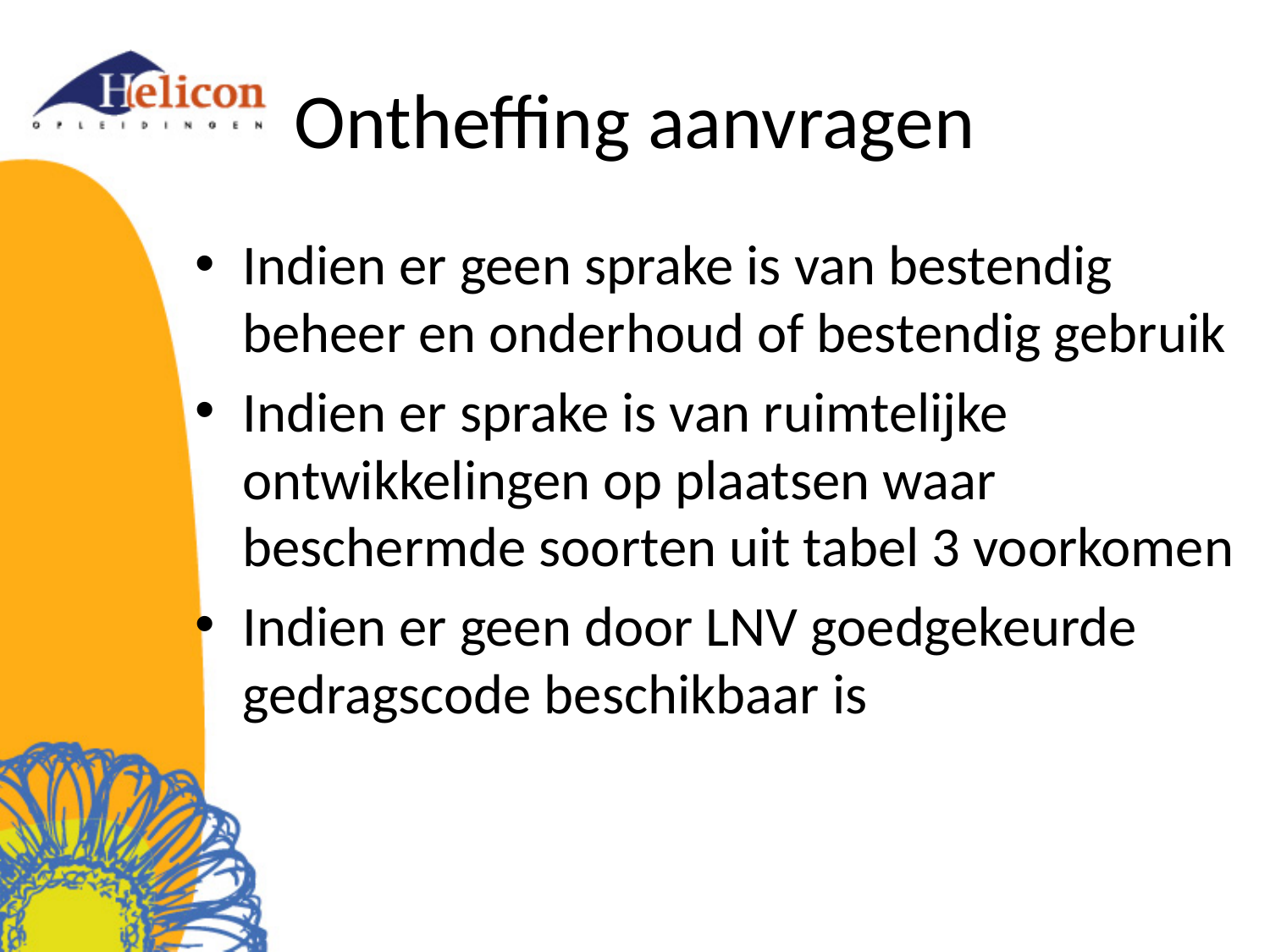

# Ontheffing aanvragen
Indien er geen sprake is van bestendig beheer en onderhoud of bestendig gebruik
Indien er sprake is van ruimtelijke ontwikkelingen op plaatsen waar beschermde soorten uit tabel 3 voorkomen
Indien er geen door LNV goedgekeurde gedragscode beschikbaar is